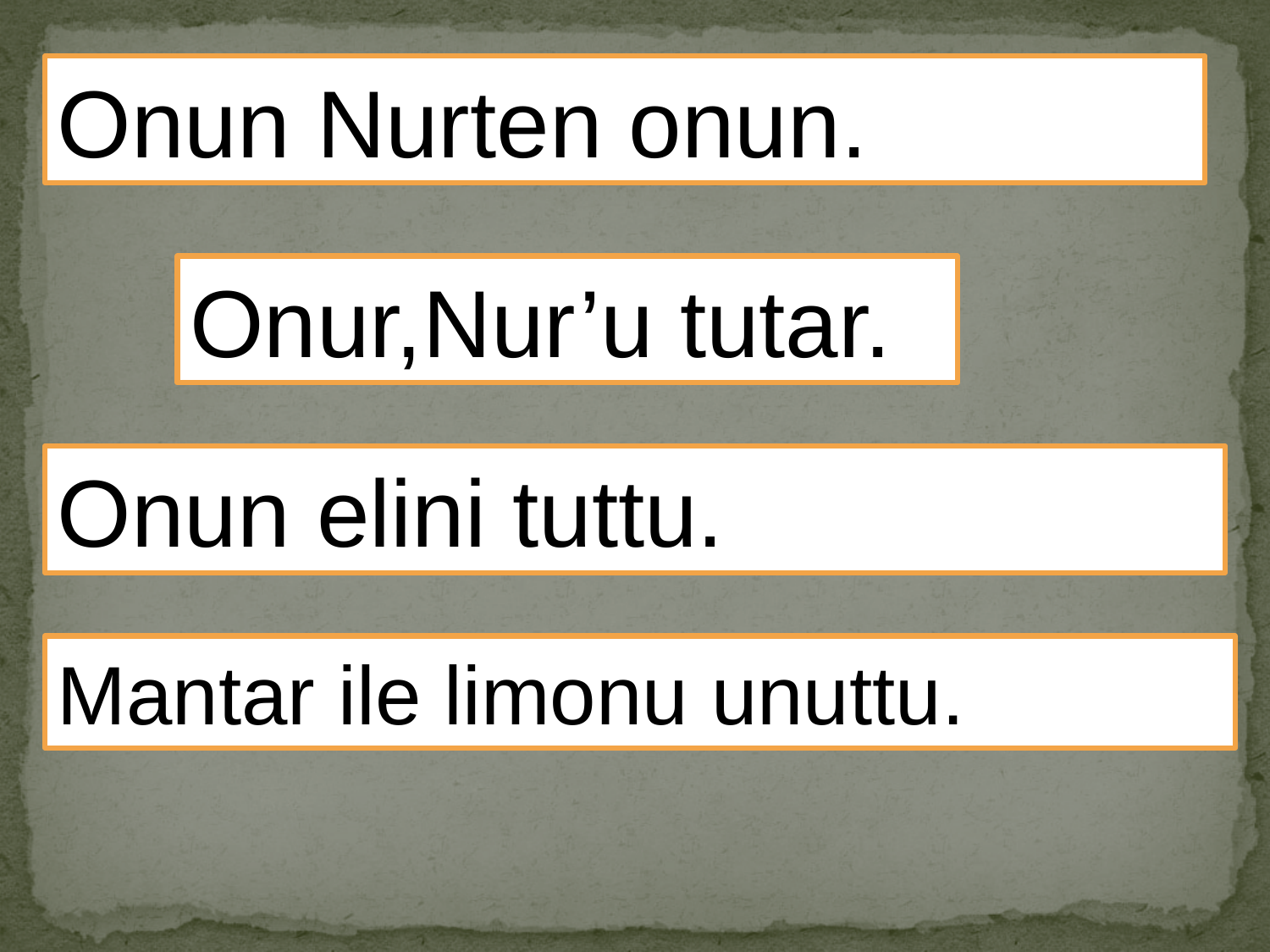

Onun Nurten onun.
Onur,Nur’u tutar.
Onun elini tuttu.
Mantar ile limonu unuttu.